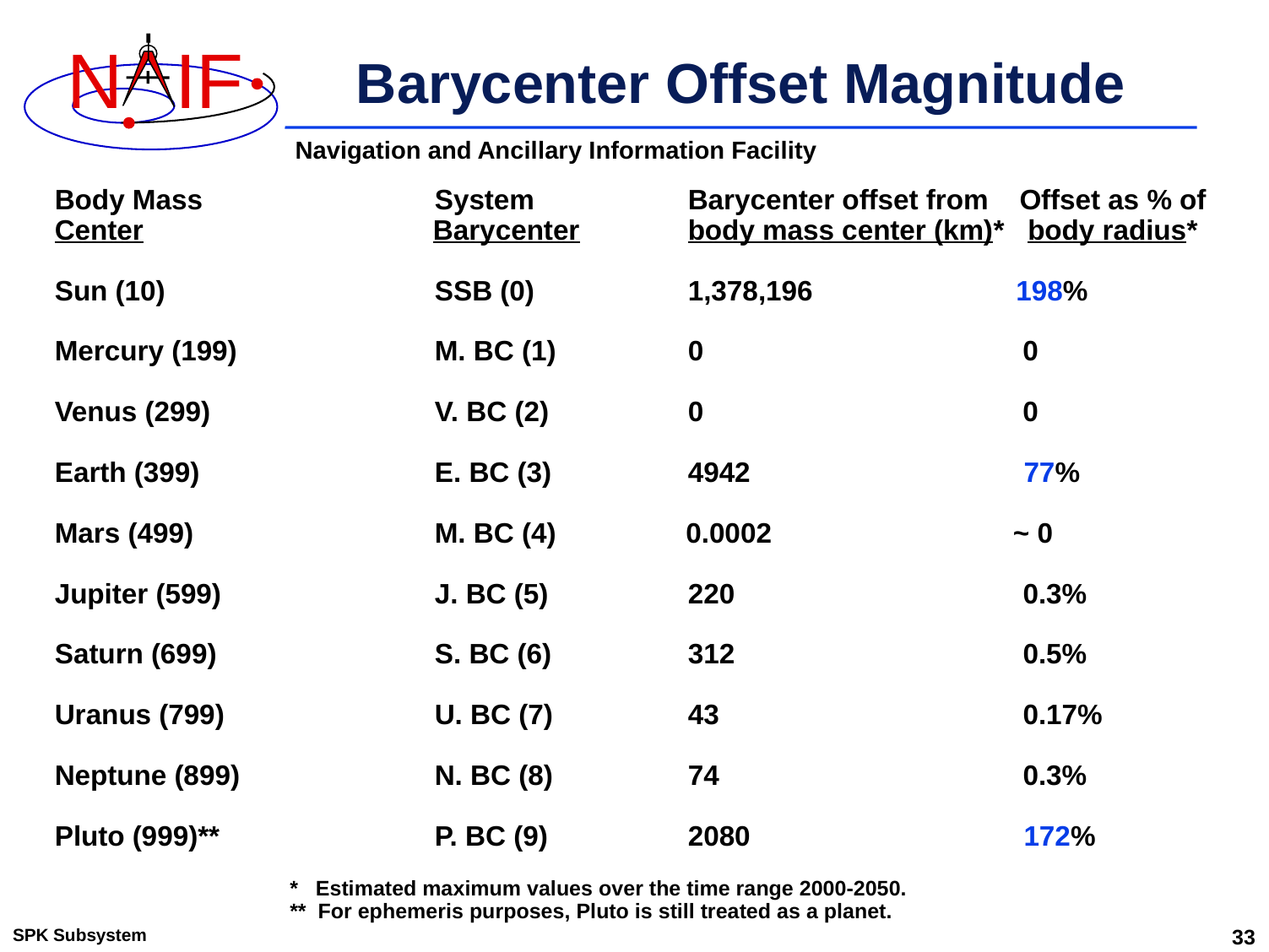

# Barycenter Offset Magnitude
Body Mass		System		Barycenter offset from    Offset as % of
Center		                Barycenter	body mass center (km)*   body radius*

Sun (10)			SSB (0)		1,378,196                          198%

Mercury (199)		M. BC (1)		0                                         0

Venus (299)		V. BC (2)		0                                         0

Earth (399)		E. BC (3)		4942                                   77%

Mars (499)		M. BC (4)	                0.0002                               ~ 0

Jupiter (599)		J. BC (5)		220                                     0.3%

Saturn (699)		S. BC (6)		312                                     0.5%

Uranus (799)		U. BC (7)		43                                       0.17%

Neptune (899)		N. BC (8)		74                                       0.3%

Pluto (999)**		P. BC (9)		2080                                   172%
*   Estimated maximum values over the time range 2000-2050.
**  For ephemeris purposes, Pluto is still treated as a planet.
SPK Subsystem
33